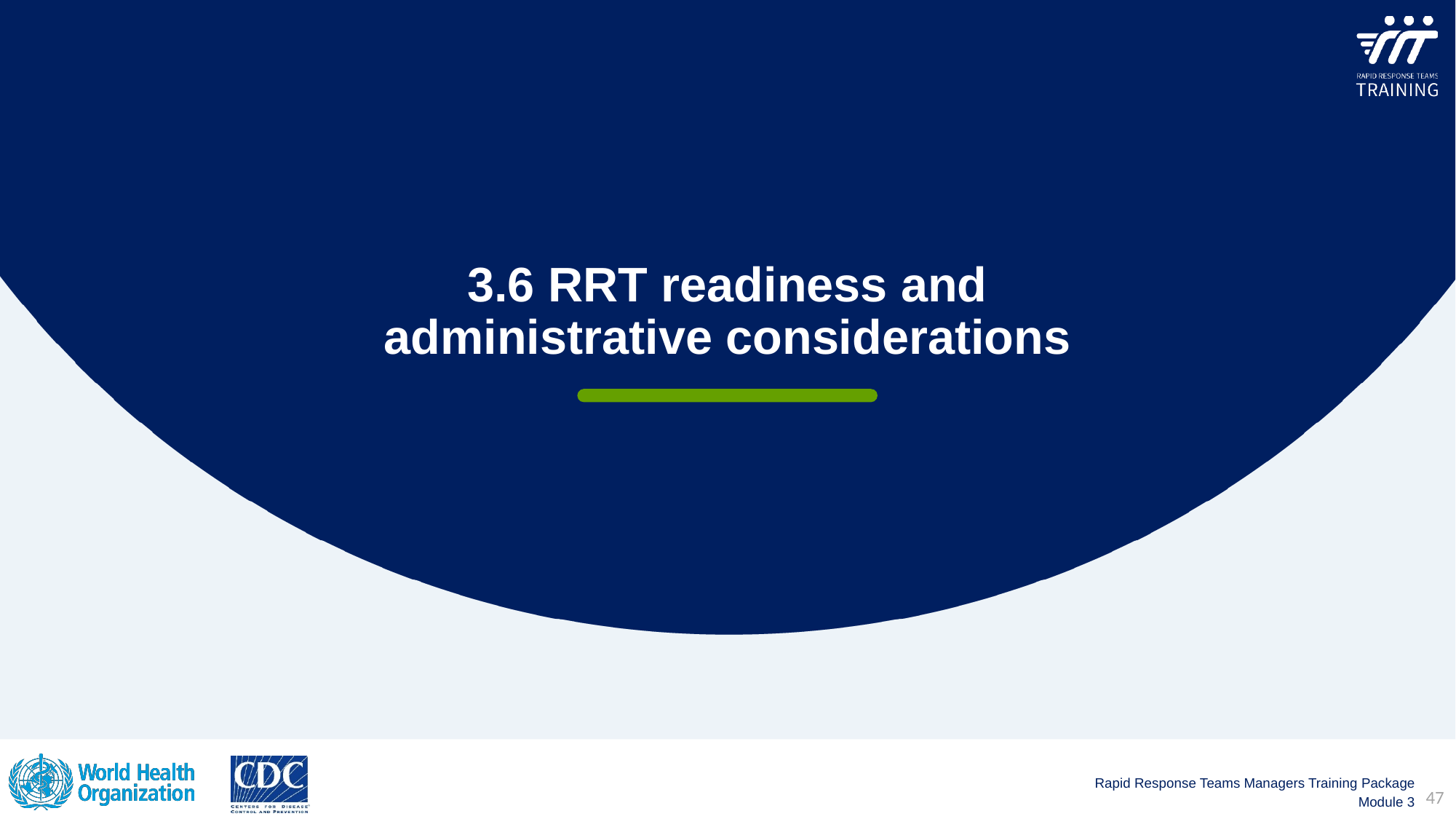

3.6 RRT readiness and administrative considerations

47